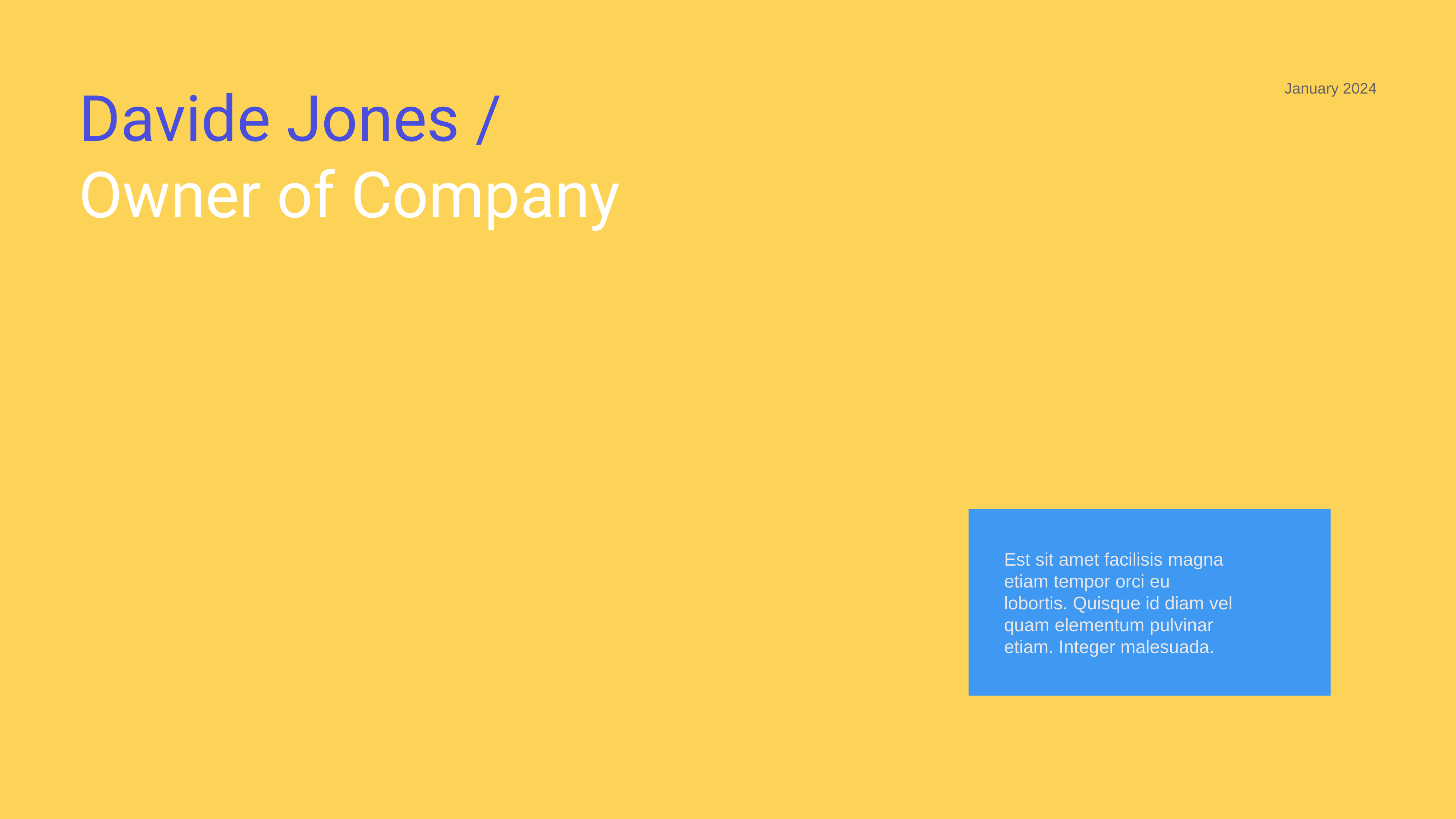

Davide Jones / Owner of Company
January 2024

Est sit amet facilisis magna etiam tempor orci eu lobortis. Quisque id diam vel quam elementum pulvinar etiam. Integer malesuada.